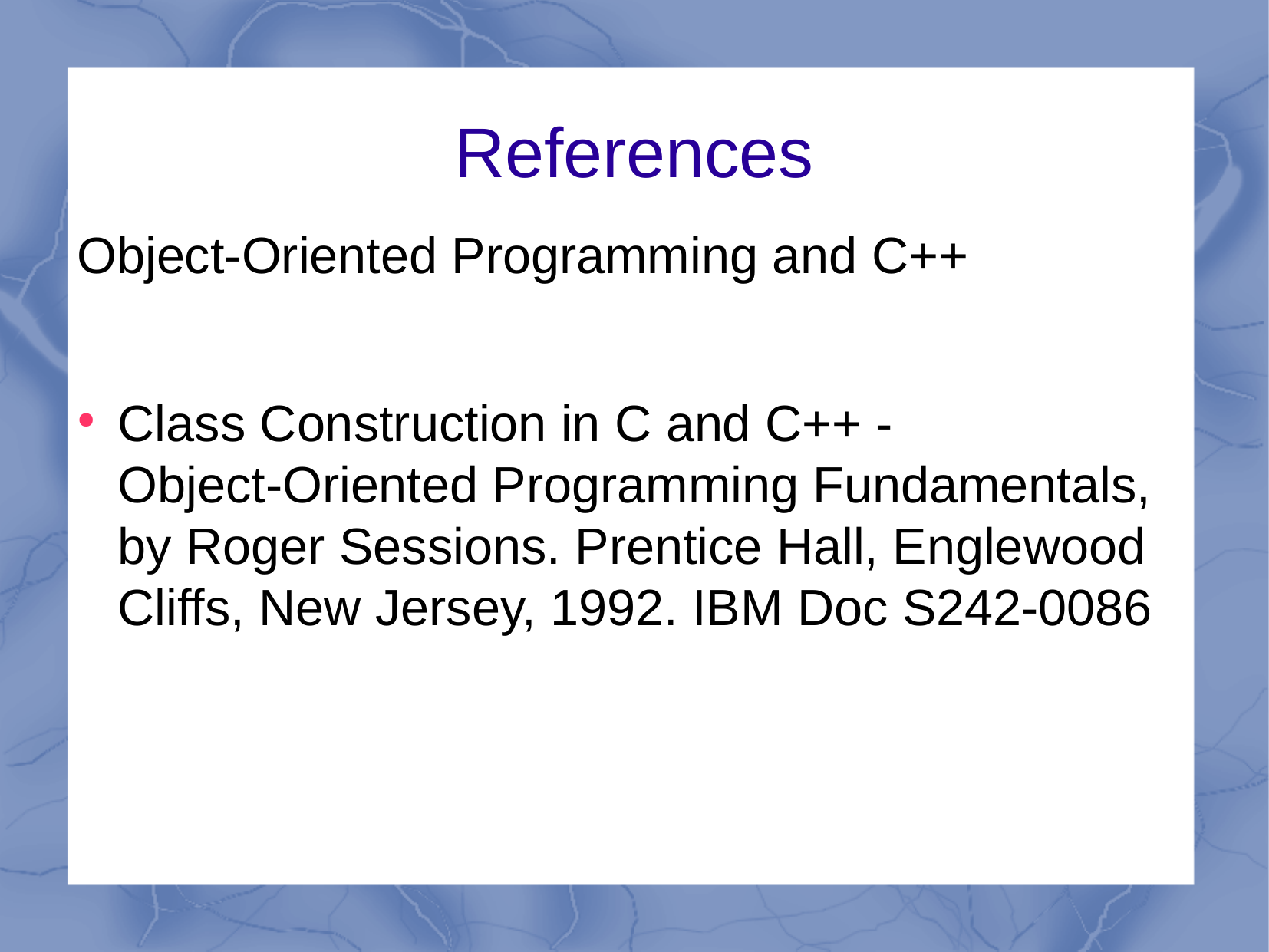

References
Object-Oriented Programming and C++

Class Construction in C and C++ -
Object-Oriented Programming Fundamentals, by Roger Sessions. Prentice Hall, Englewood Cliffs, New Jersey, 1992. IBM Doc S242-0086